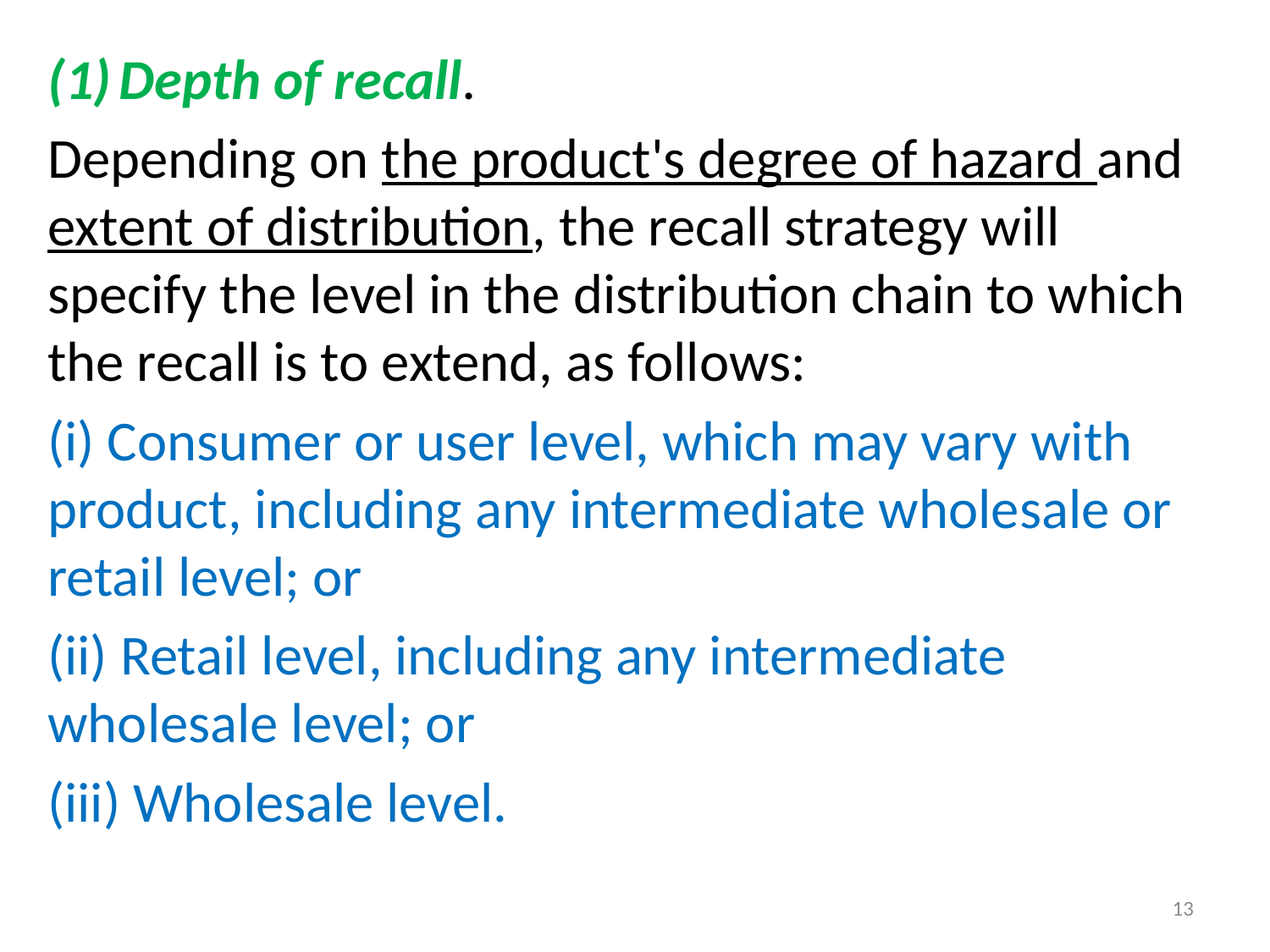

Depth of recall.
Depending on the product's degree of hazard and extent of distribution, the recall strategy will specify the level in the distribution chain to which the recall is to extend, as follows:
(i) Consumer or user level, which may vary with product, including any intermediate wholesale or retail level; or
(ii) Retail level, including any intermediate wholesale level; or
(iii) Wholesale level.

13